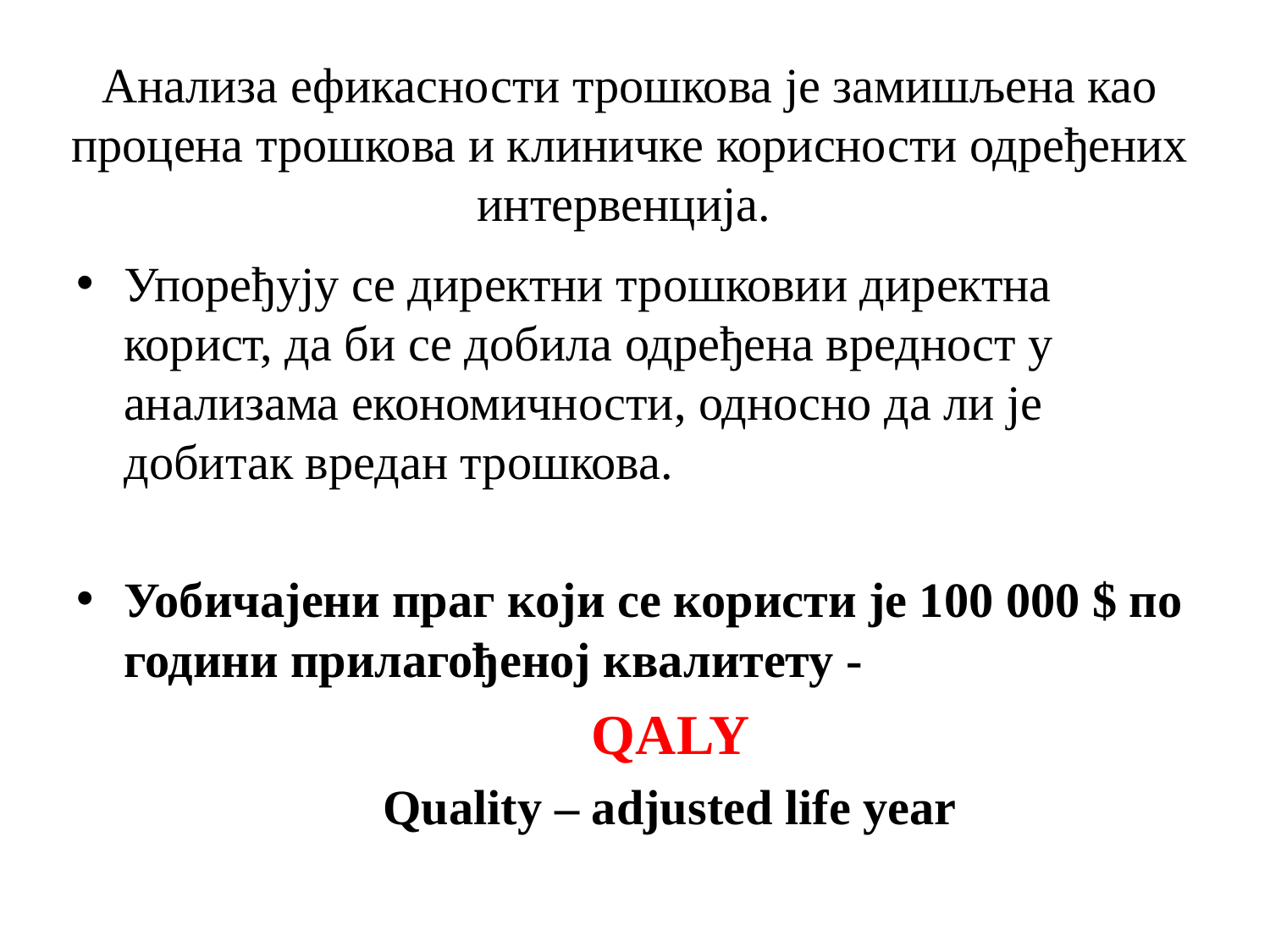

# Анализа ефикасности трошкова је замишљена као процена трошкова и клиничке корисности одређених интервенција.
Упоређују се директни трошковии директна корист, да би се добила одређена вредност у анализама економичности, односно да ли је добитак вредан трошкова.

Уобичајени праг који се користи је 100 000 $ по години прилагођеној квалитету -
	                                 QALY
                         Quality – adjusted life year